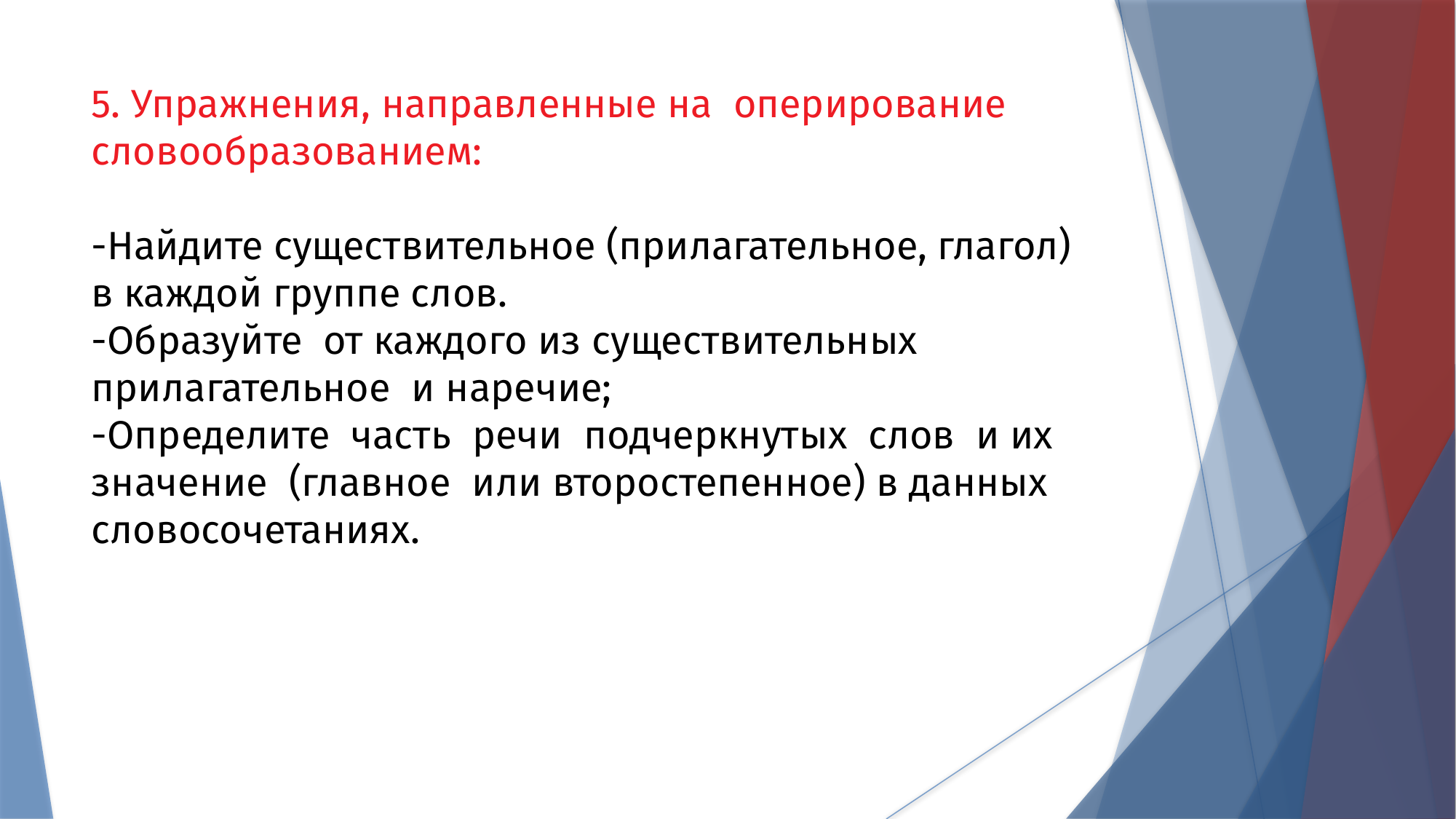

5. Упражнения, направленные на  оперирование словообразованием:

-Найдите существительное (прилагательное, глагол) в каждой группе слов.
-Образуйте  от каждого из существительных прилагательное  и наречие;
-Определите  часть  речи  подчеркнутых  слов  и их  значение  (главное  или второстепенное) в данных словосочетаниях.